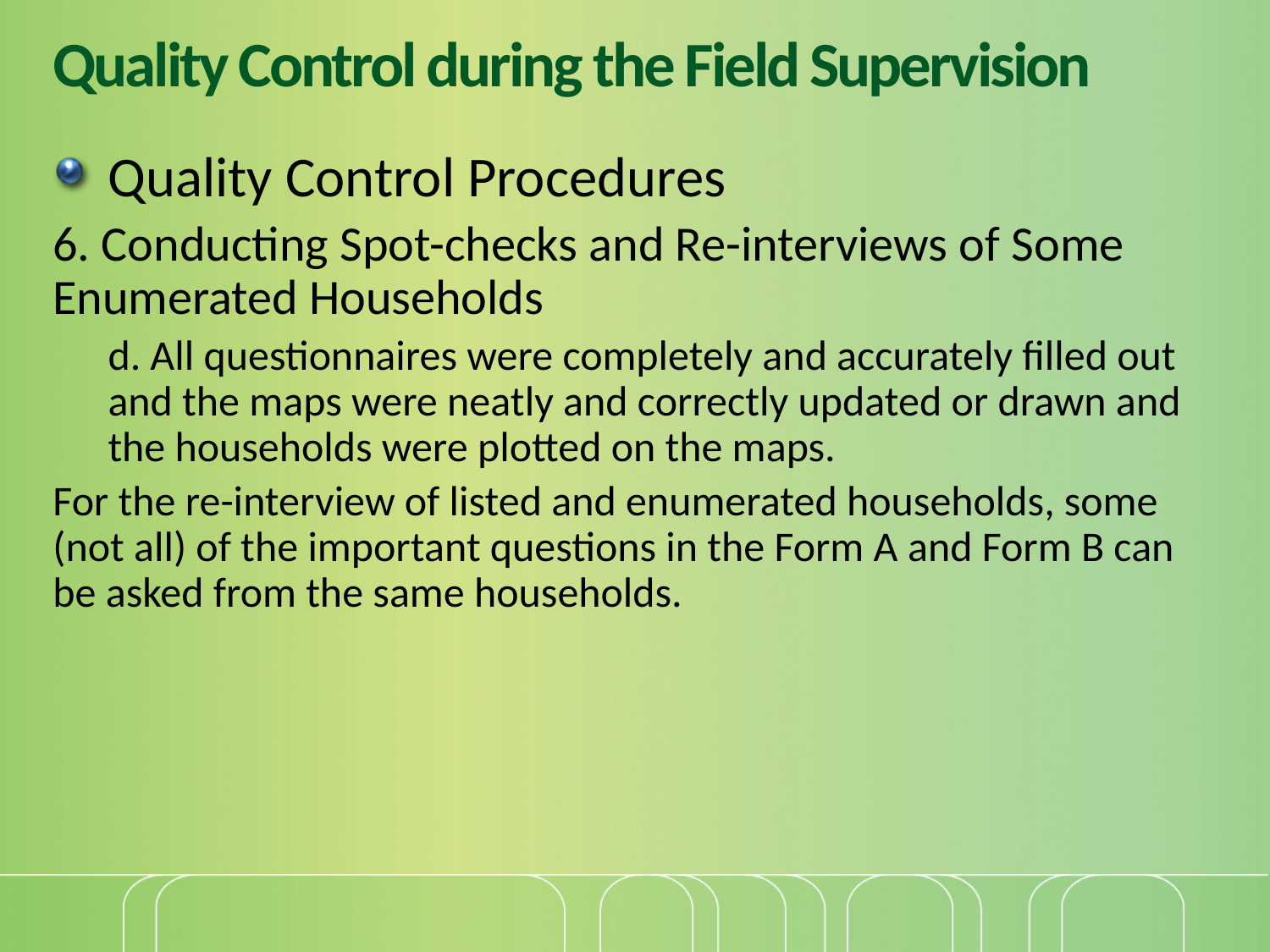

# Quality Control during the Field Supervision
Quality Control Procedures
6. Conducting Spot-checks and Re-interviews of Some Enumerated Households
d. All questionnaires were completely and accurately filled out and the maps were neatly and correctly updated or drawn and the households were plotted on the maps.
For the re-interview of listed and enumerated households, some (not all) of the important questions in the Form A and Form B can be asked from the same households.